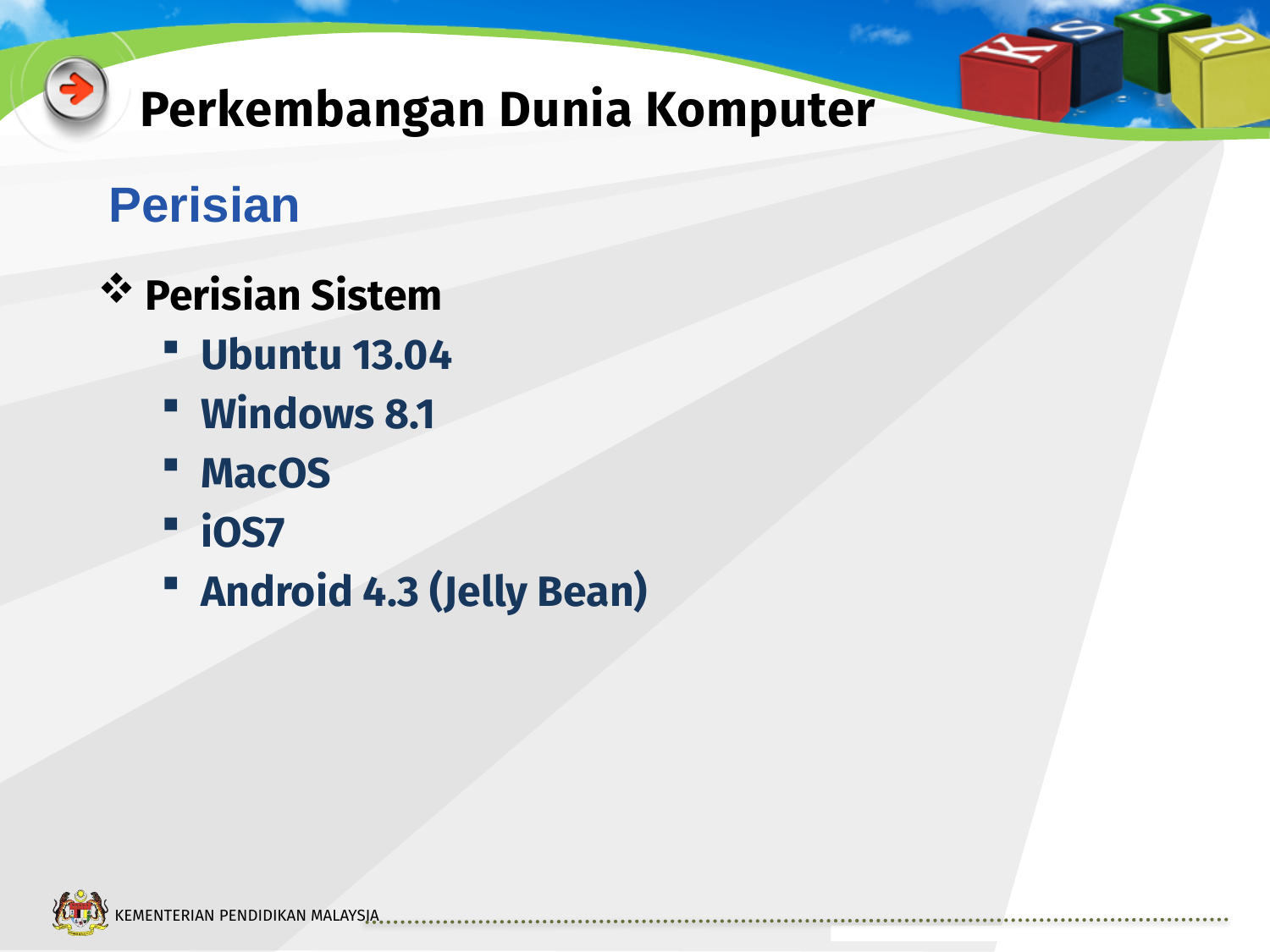

# Perkembangan Dunia Komputer
Perisian
Perisian Sistem
Ubuntu 13.04
Windows 8.1
MacOS
iOS7
Android 4.3 (Jelly Bean)